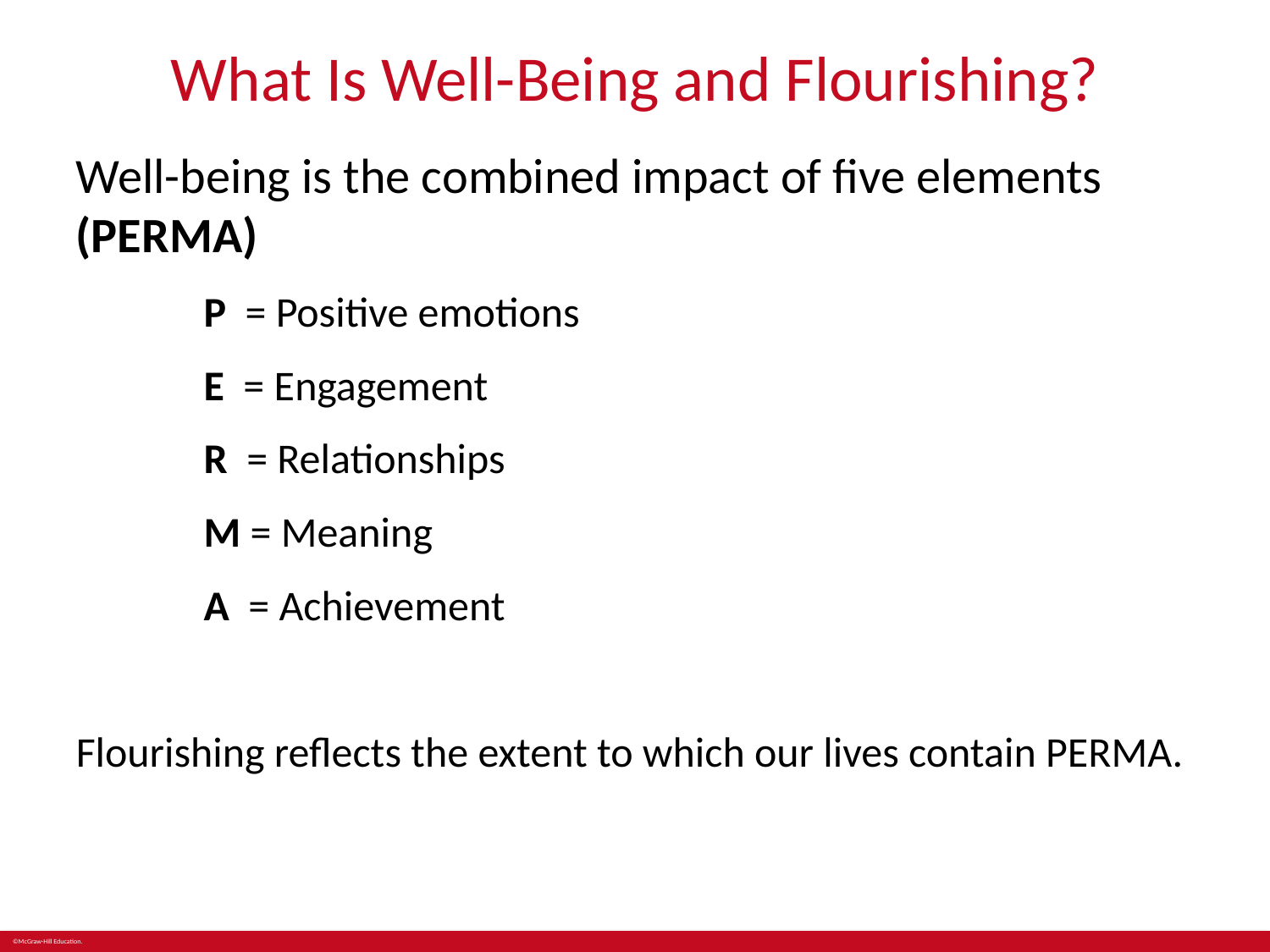

# What Is Well-Being and Flourishing?
Well-being is the combined impact of five elements (PERMA)
P  = Positive emotions
E  = Engagement
R  = Relationships
M = Meaning
A  = Achievement

Flourishing reflects the extent to which our lives contain PERMA.